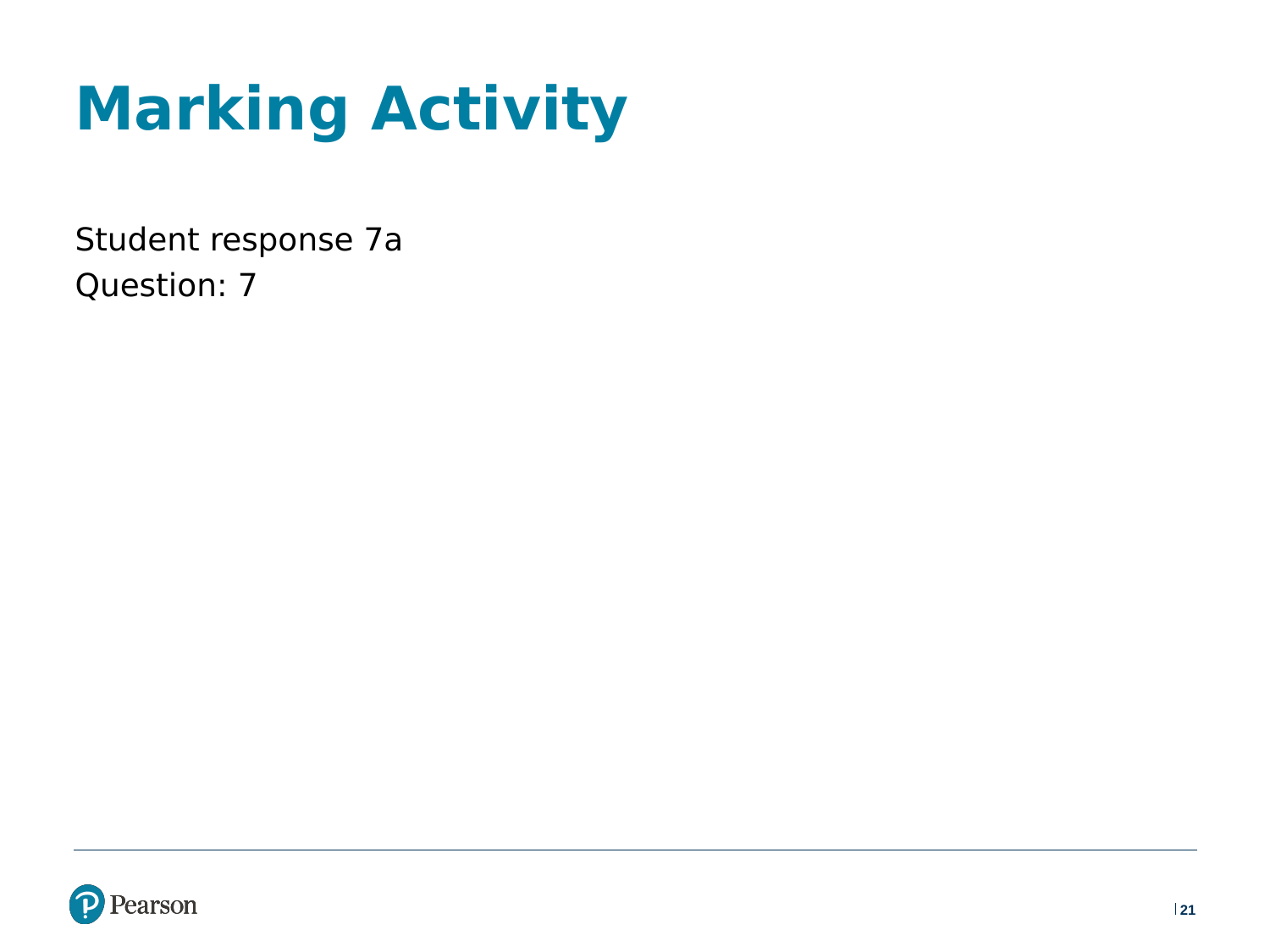

# Marking Activity
Student response 7a
Question: 7
21